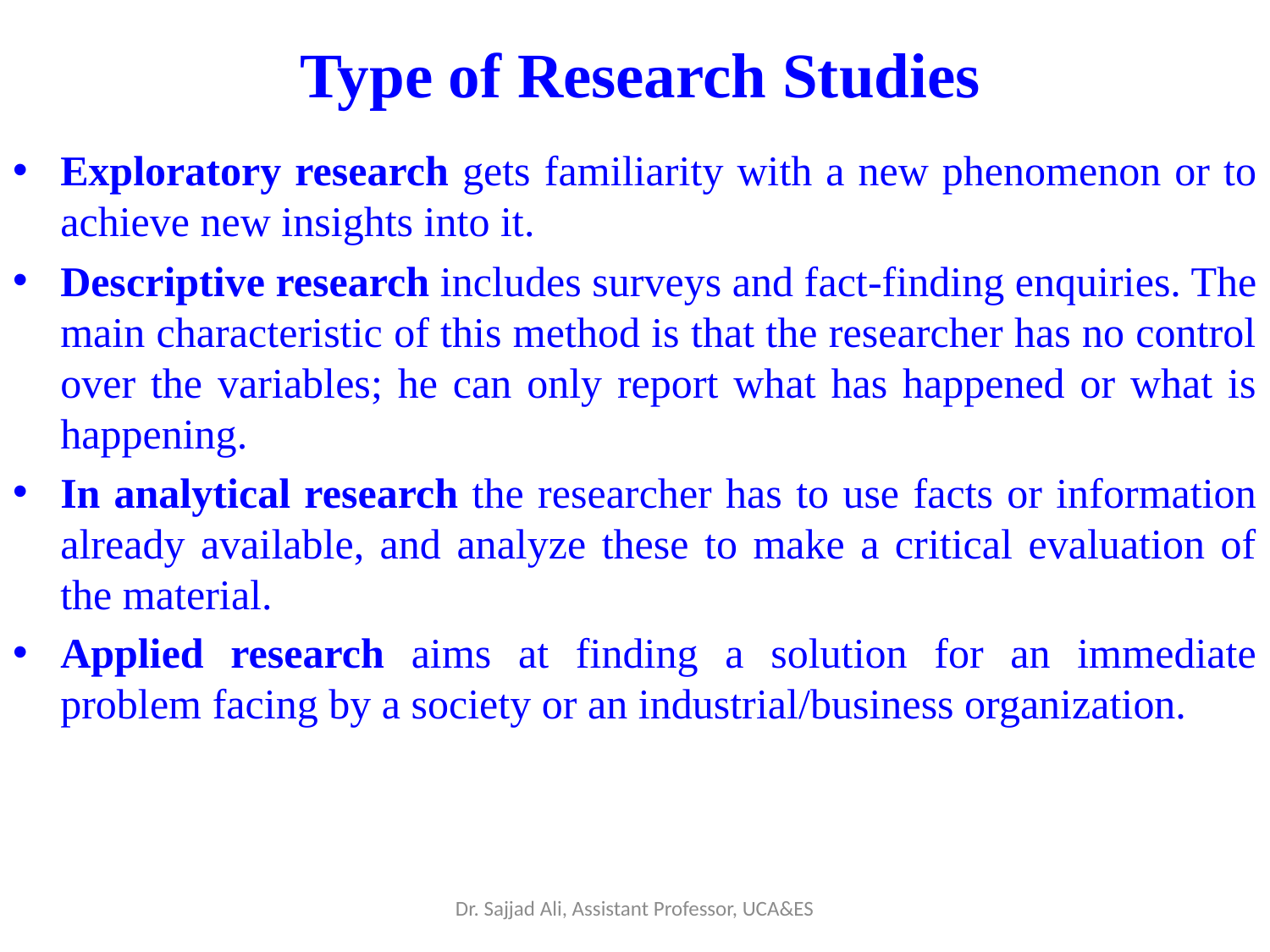

# Type of Research Studies
Exploratory research gets familiarity with a new phenomenon or to achieve new insights into it.
Descriptive research includes surveys and fact-finding enquiries. The main characteristic of this method is that the researcher has no control over the variables; he can only report what has happened or what is happening.
In analytical research the researcher has to use facts or information already available, and analyze these to make a critical evaluation of the material.
Applied research aims at finding a solution for an immediate problem facing by a society or an industrial/business organization.
Dr. Sajjad Ali, Assistant Professor, UCA&ES